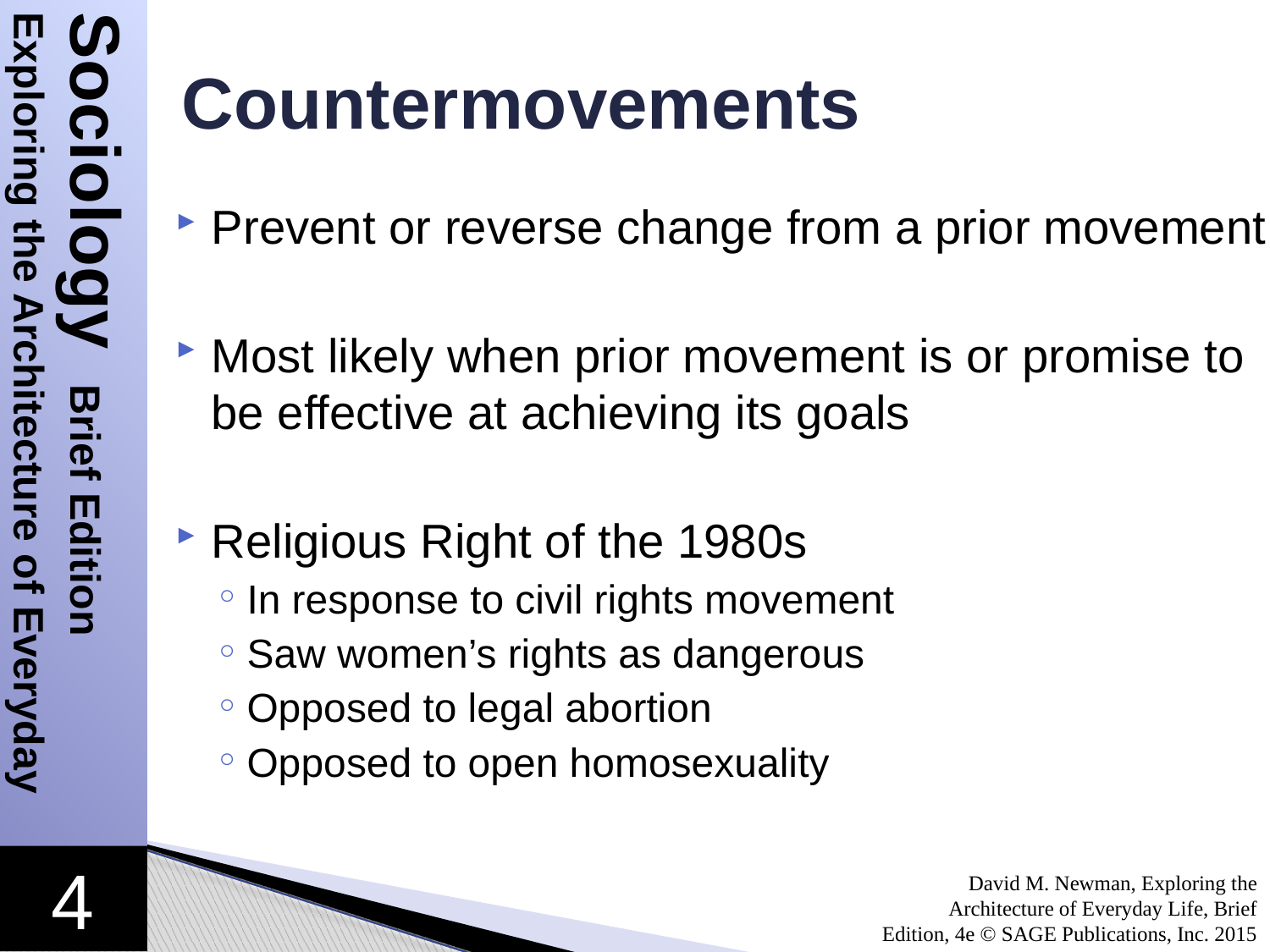

# Countermovements
Prevent or reverse change from a prior movement

Most likely when prior movement is or promise to be effective at achieving its goals

Religious Right of the 1980s
In response to civil rights movement
Saw women’s rights as dangerous
Opposed to legal abortion
Opposed to open homosexuality
David M. Newman, Exploring the Architecture of Everyday Life, Brief Edition, 4e © SAGE Publications, Inc. 2015